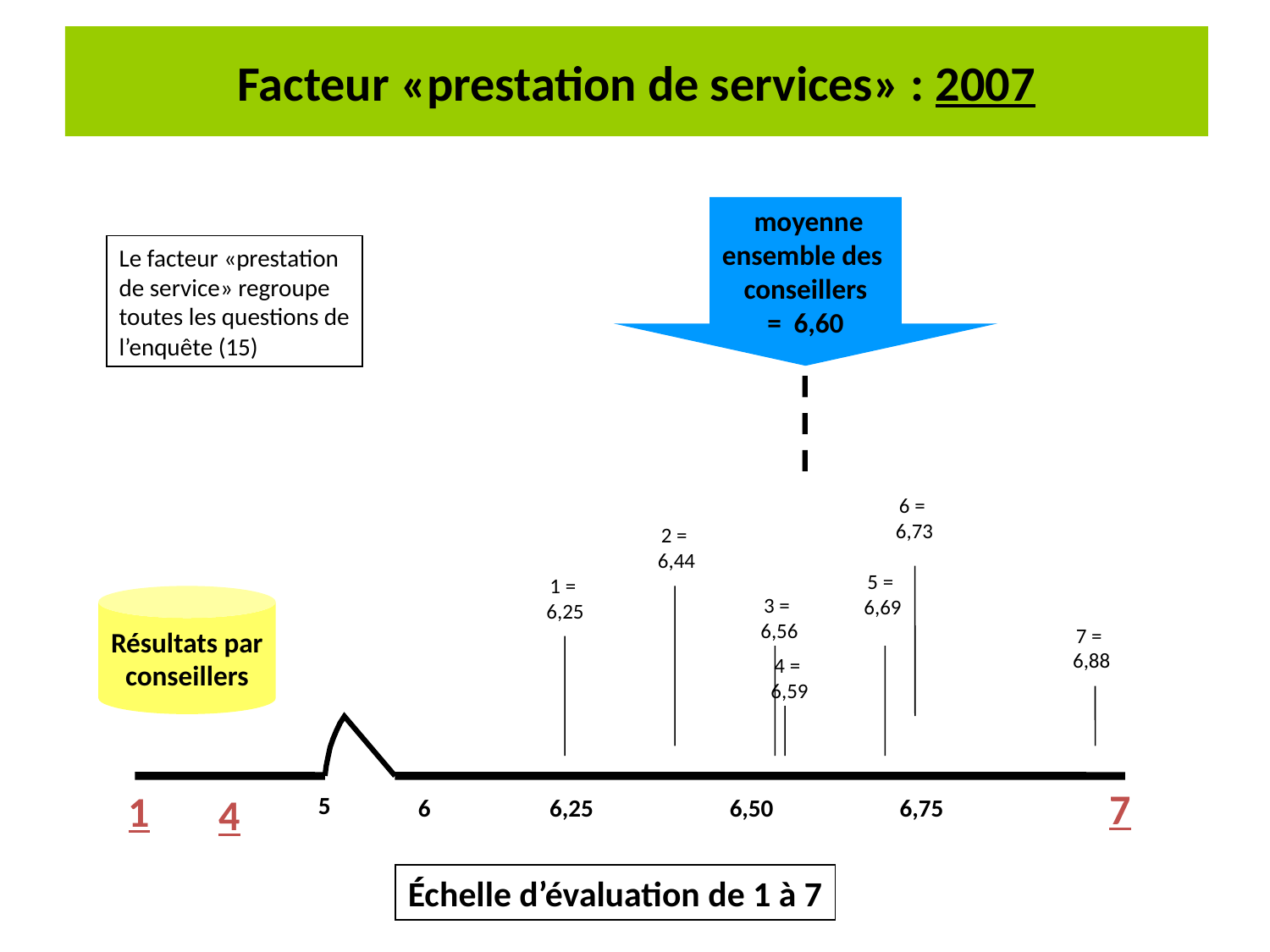

# Facteur «prestation de services» : 2007
 moyenne
ensemble des
conseillers
=  6,60
Le facteur «prestation
de service» regroupe
toutes les questions de
l’enquête (15)

6 =
6,73
2 =
6,44
5 =
6,69
1 =
6,25

Résultats par
conseillers

3 =
6,56
7 =
6,88

4 =
6,59

7
1
4
5
6
6,25
6,50
6,75
Échelle d’évaluation de 1 à 7